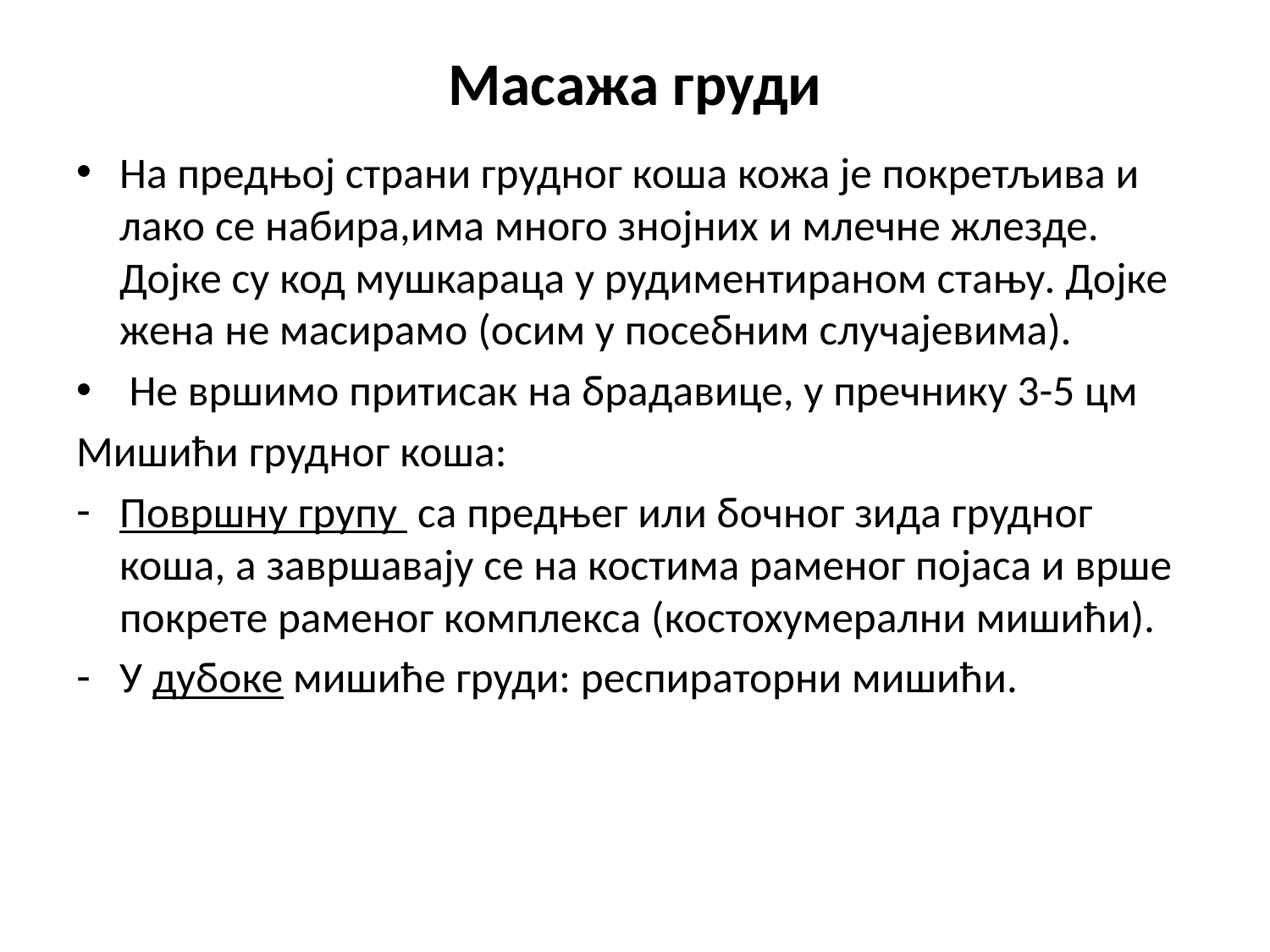

# Масажа груди
На предњој страни грудног коша кожа је покретљива и лако се набира,има много знојних и млечне жлезде. Дојке су код мушкараца у рудиментираном стању. Дојке жена не масирамо (осим у посебним случајевима).
 Не вршимо притисак на брадавице, у пречнику 3-5 цм
Мишићи грудног коша:
Површну групу  са предњег или бочног зида грудног коша, а завршавају се на костима раменог појаса и врше покрете раменог комплекса (костохумерални мишићи).
У дубоке мишиће груди: респираторни мишићи.